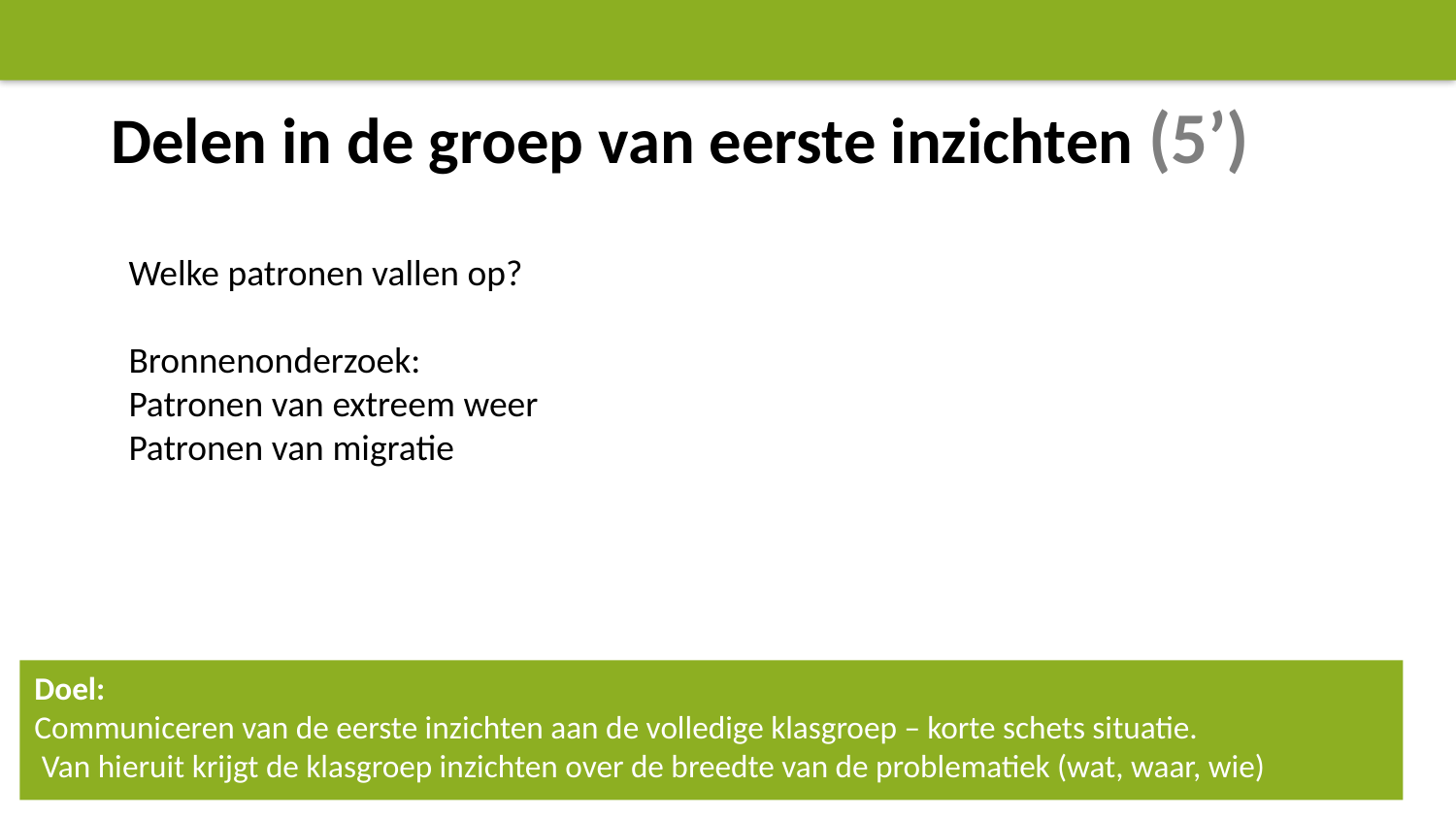

# Delen in de groep van eerste inzichten (5’)
Welke patronen vallen op?

Bronnenonderzoek:
Patronen van extreem weer
Patronen van migratie

Doel:
Communiceren van de eerste inzichten aan de volledige klasgroep – korte schets situatie.
 Van hieruit krijgt de klasgroep inzichten over de breedte van de problematiek (wat, waar, wie)